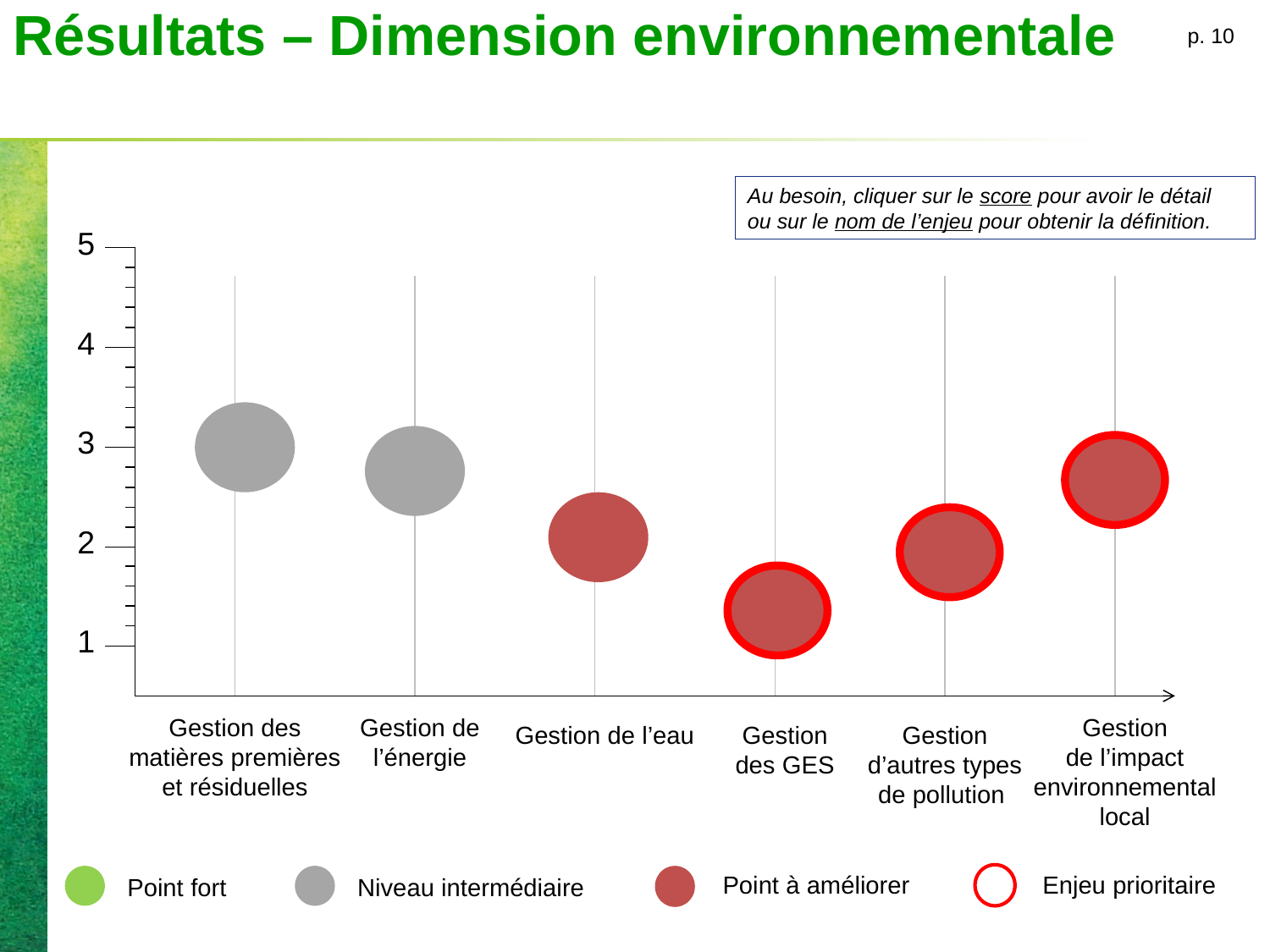

# Résultats – Dimension environnementale
p. 10
Au besoin, cliquer sur le score pour avoir le détail
ou sur le nom de l’enjeu pour obtenir la définition.
5
4

3

2

1
Gestion des matières premières et résiduelles
Gestion de l’énergie
Gestion
de l’impact environnemental local
Gestion de l’eau
Gestion
des GES
Gestion d’autres types de pollution

Point à améliorer
Enjeu prioritaire

Niveau intermédiaire

Point fort